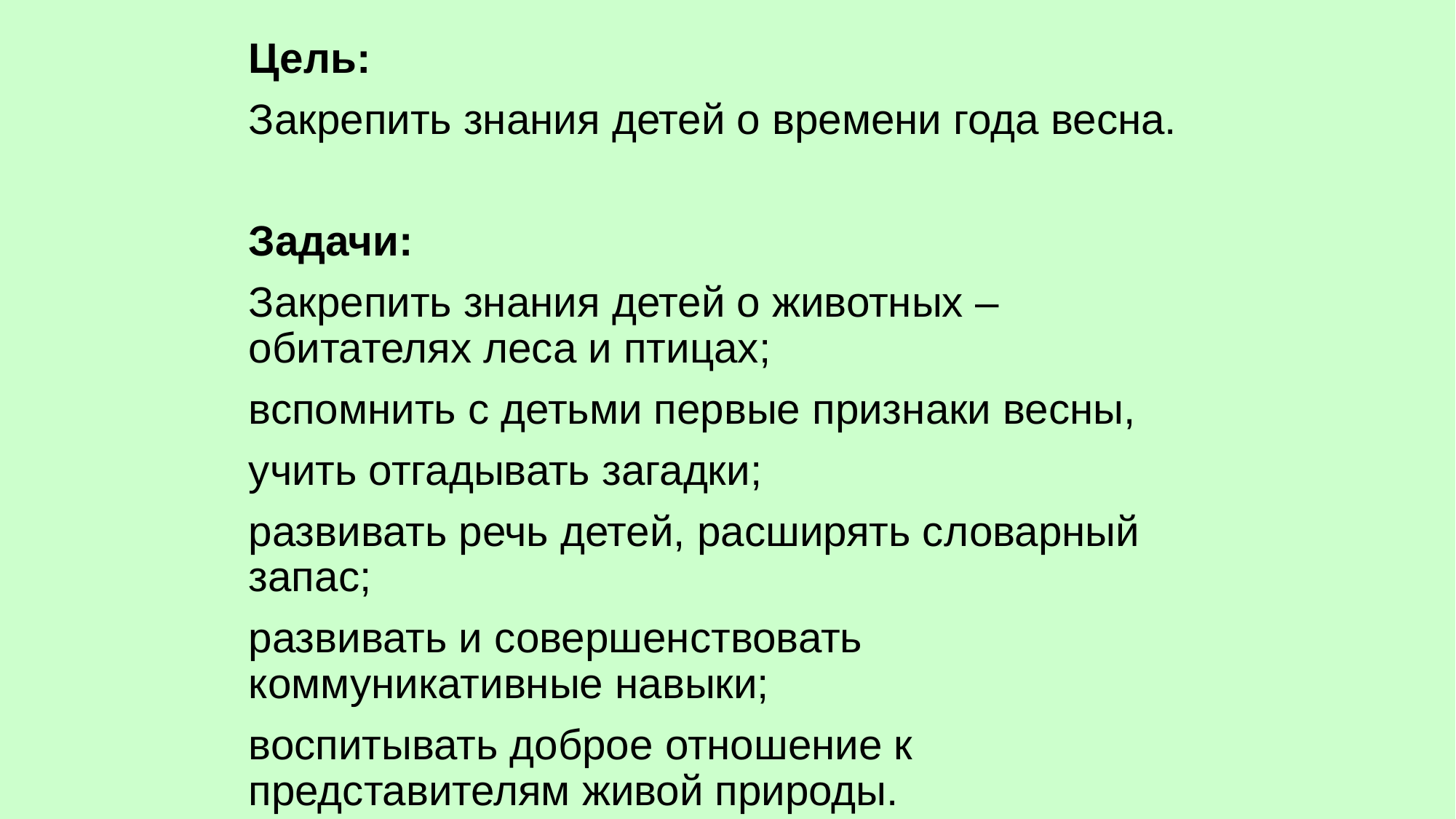

Цель:
Закрепить знания детей о времени года весна.

Задачи:
Закрепить знания детей о животных – обитателях леса и птицах;
вспомнить с детьми первые признаки весны,
учить отгадывать загадки;
развивать речь детей, расширять словарный запас;
развивать и совершенствовать коммуникативные навыки;
воспитывать доброе отношение к представителям живой природы.